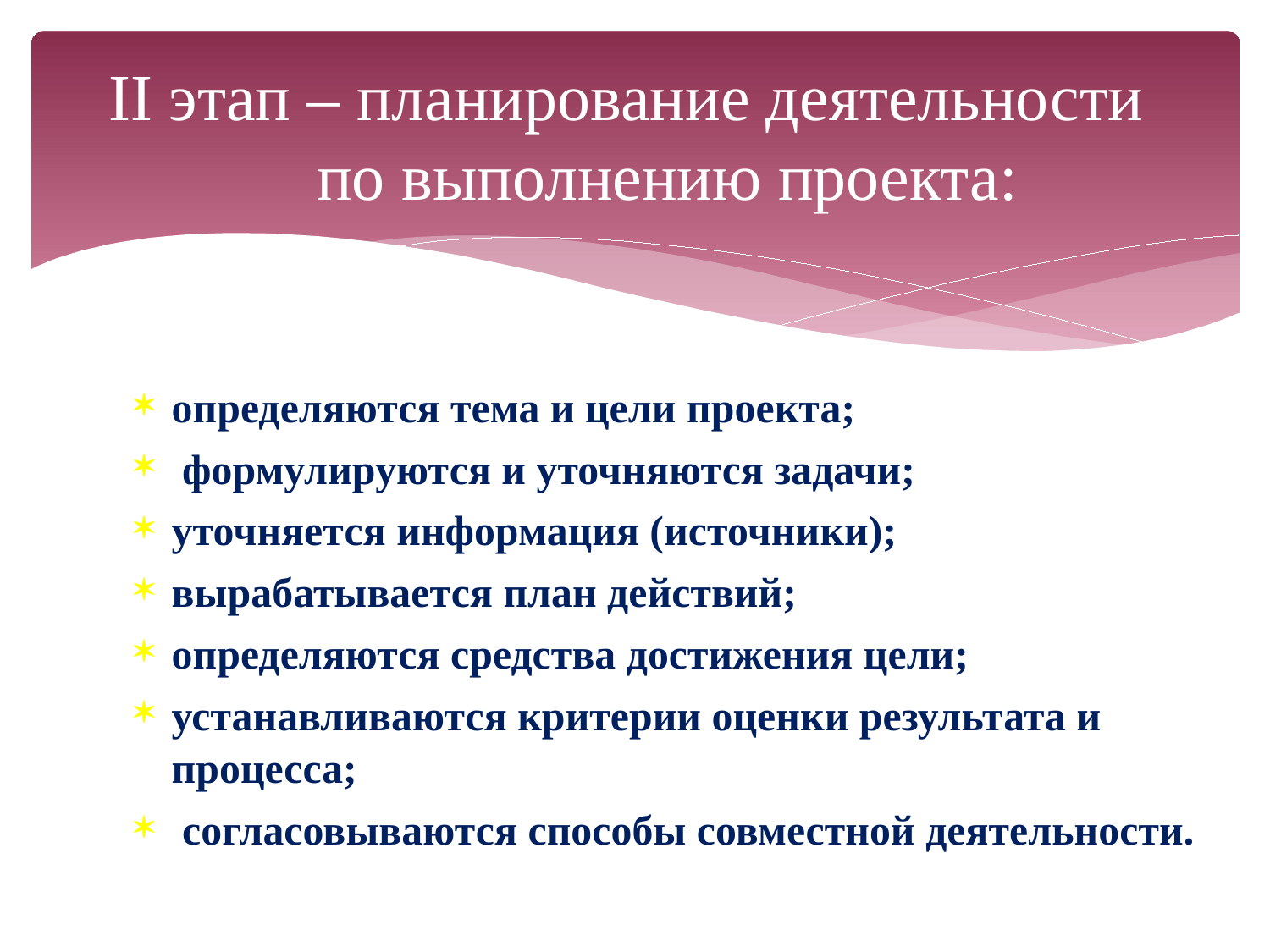

# II этап – планирование деятельности по выполнению проекта:
определяются тема и цели проекта;
 формулируются и уточняются задачи;
уточняется информация (источники);
вырабатывается план действий;
определяются средства достижения цели;
устанавливаются критерии оценки результата и процесса;
 согласовываются способы совместной деятельности.